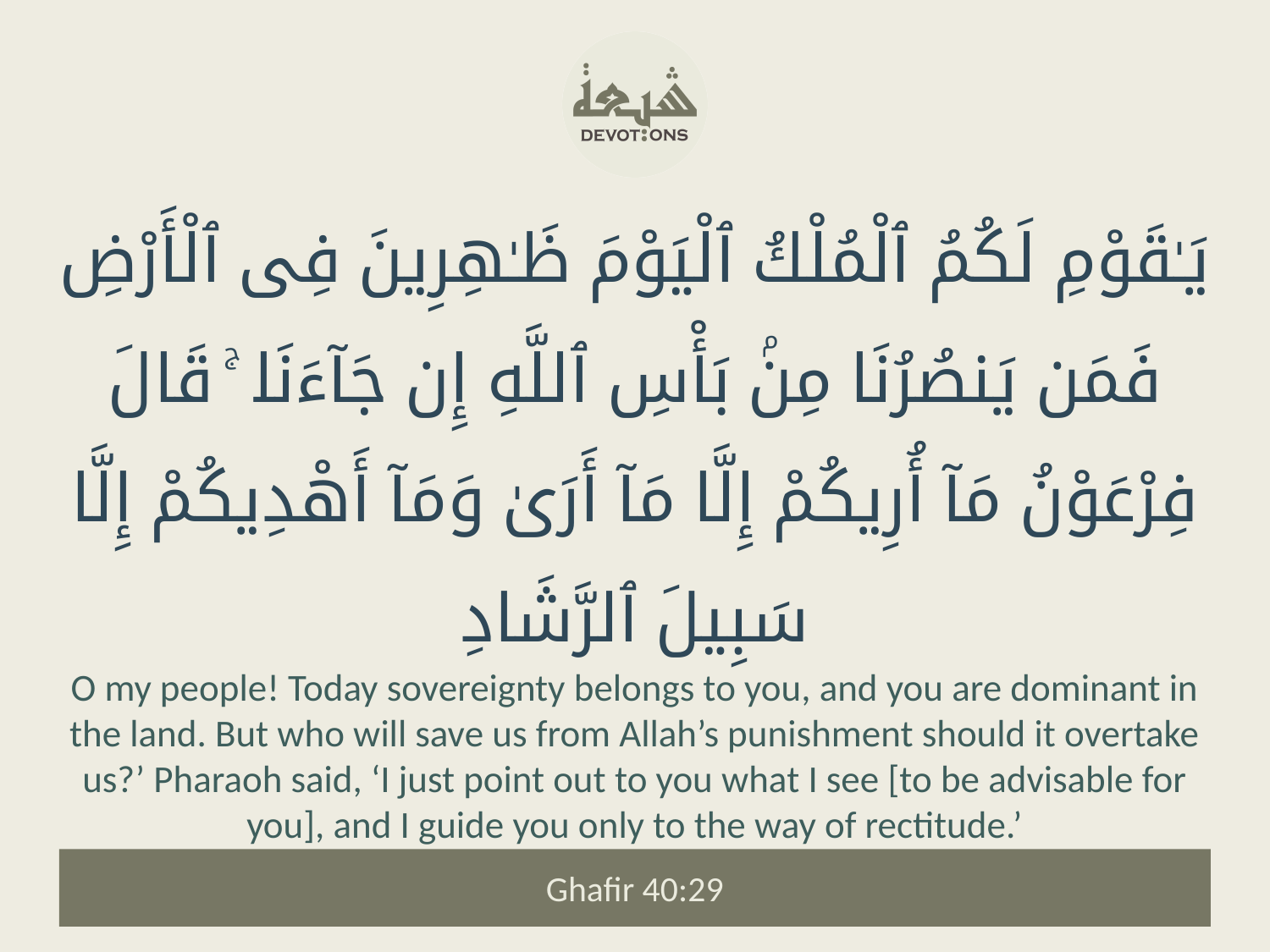

يَـٰقَوْمِ لَكُمُ ٱلْمُلْكُ ٱلْيَوْمَ ظَـٰهِرِينَ فِى ٱلْأَرْضِ فَمَن يَنصُرُنَا مِنۢ بَأْسِ ٱللَّهِ إِن جَآءَنَا ۚ قَالَ فِرْعَوْنُ مَآ أُرِيكُمْ إِلَّا مَآ أَرَىٰ وَمَآ أَهْدِيكُمْ إِلَّا سَبِيلَ ٱلرَّشَادِ
O my people! Today sovereignty belongs to you, and you are dominant in the land. But who will save us from Allah’s punishment should it overtake us?’ Pharaoh said, ‘I just point out to you what I see [to be advisable for you], and I guide you only to the way of rectitude.’
Ghafir 40:29